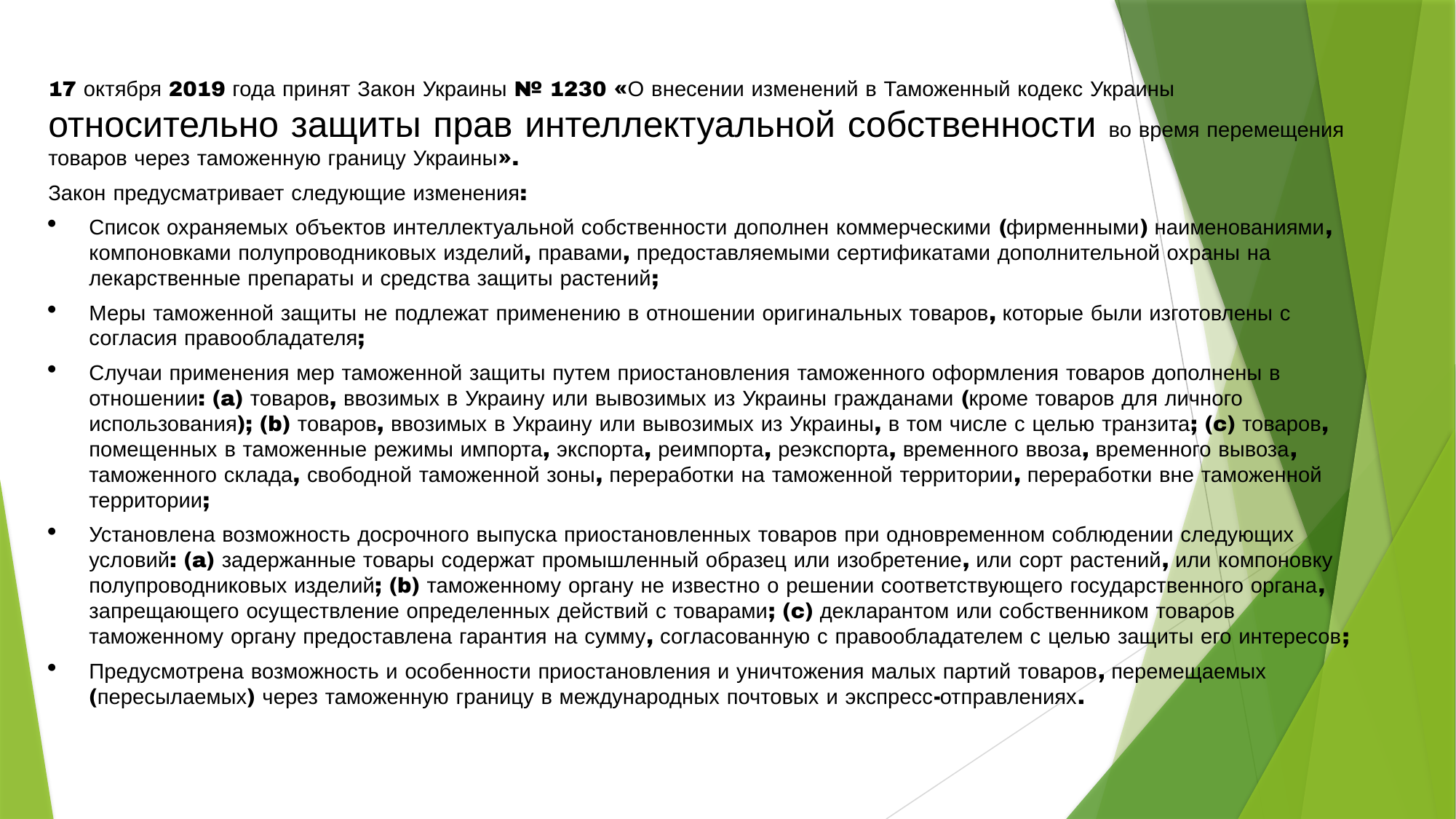

17 октября 2019 года принят Закон Украины № 1230 «О внесении изменений в Таможенный кодекс Украины относительно защиты прав интеллектуальной собственности во время перемещения товаров через таможенную границу Украины».
Закон предусматривает следующие изменения:
Список охраняемых объектов интеллектуальной собственности дополнен коммерческими (фирменными) наименованиями, компоновками полупроводниковых изделий, правами, предоставляемыми сертификатами дополнительной охраны на лекарственные препараты и средства защиты растений;
Меры таможенной защиты не подлежат применению в отношении оригинальных товаров, которые были изготовлены с согласия правообладателя;
Случаи применения мер таможенной защиты путем приостановления таможенного оформления товаров дополнены в отношении: (a) товаров, ввозимых в Украину или вывозимых из Украины гражданами (кроме товаров для личного использования); (b) товаров, ввозимых в Украину или вывозимых из Украины, в том числе с целью транзита; (c) товаров, помещенных в таможенные режимы импорта, экспорта, реимпорта, реэкспорта, временного ввоза, временного вывоза, таможенного склада, свободной таможенной зоны, переработки на таможенной территории, переработки вне таможенной территории;
Установлена возможность досрочного выпуска приостановленных товаров при одновременном соблюдении следующих условий: (a) задержанные товары содержат промышленный образец или изобретение, или сорт растений, или компоновку полупроводниковых изделий; (b) таможенному органу не известно о решении соответствующего государственного органа, запрещающего осуществление определенных действий с товарами; (c) декларантом или собственником товаров таможенному органу предоставлена гарантия на сумму, согласованную с правообладателем с целью защиты его интересов;
Предусмотрена возможность и особенности приостановления и уничтожения малых партий товаров, перемещаемых (пересылаемых) через таможенную границу в международных почтовых и экспресс-отправлениях.